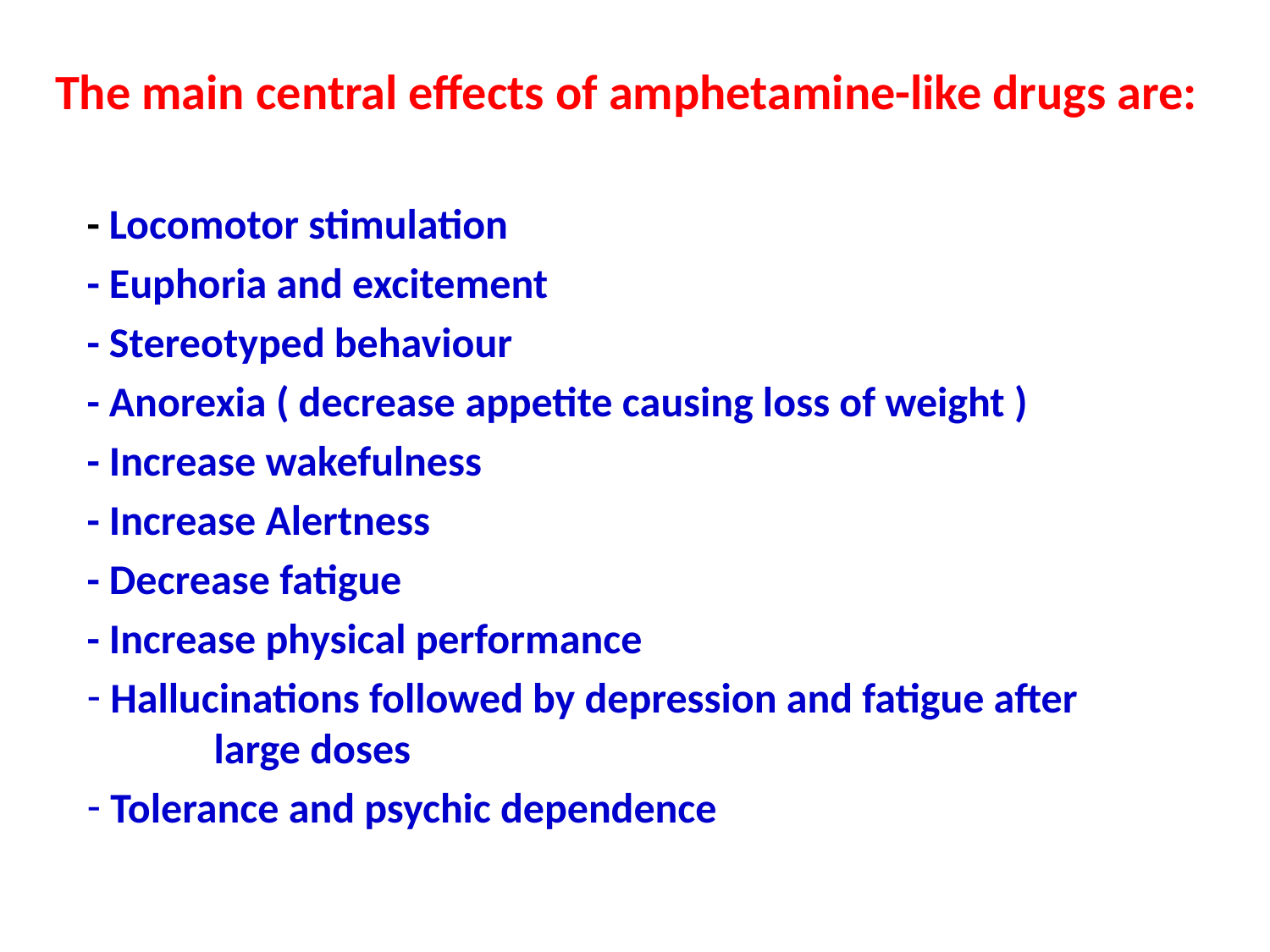

# The main central effects of amphetamine-like drugs are:
- Locomotor stimulation
- Euphoria and excitement
- Stereotyped behaviour
- Anorexia ( decrease appetite causing loss of weight )
- Increase wakefulness
- Increase Alertness
- Decrease fatigue
- Increase physical performance
 Hallucinations followed by depression and fatigue after    	large doses
 Tolerance and psychic dependence